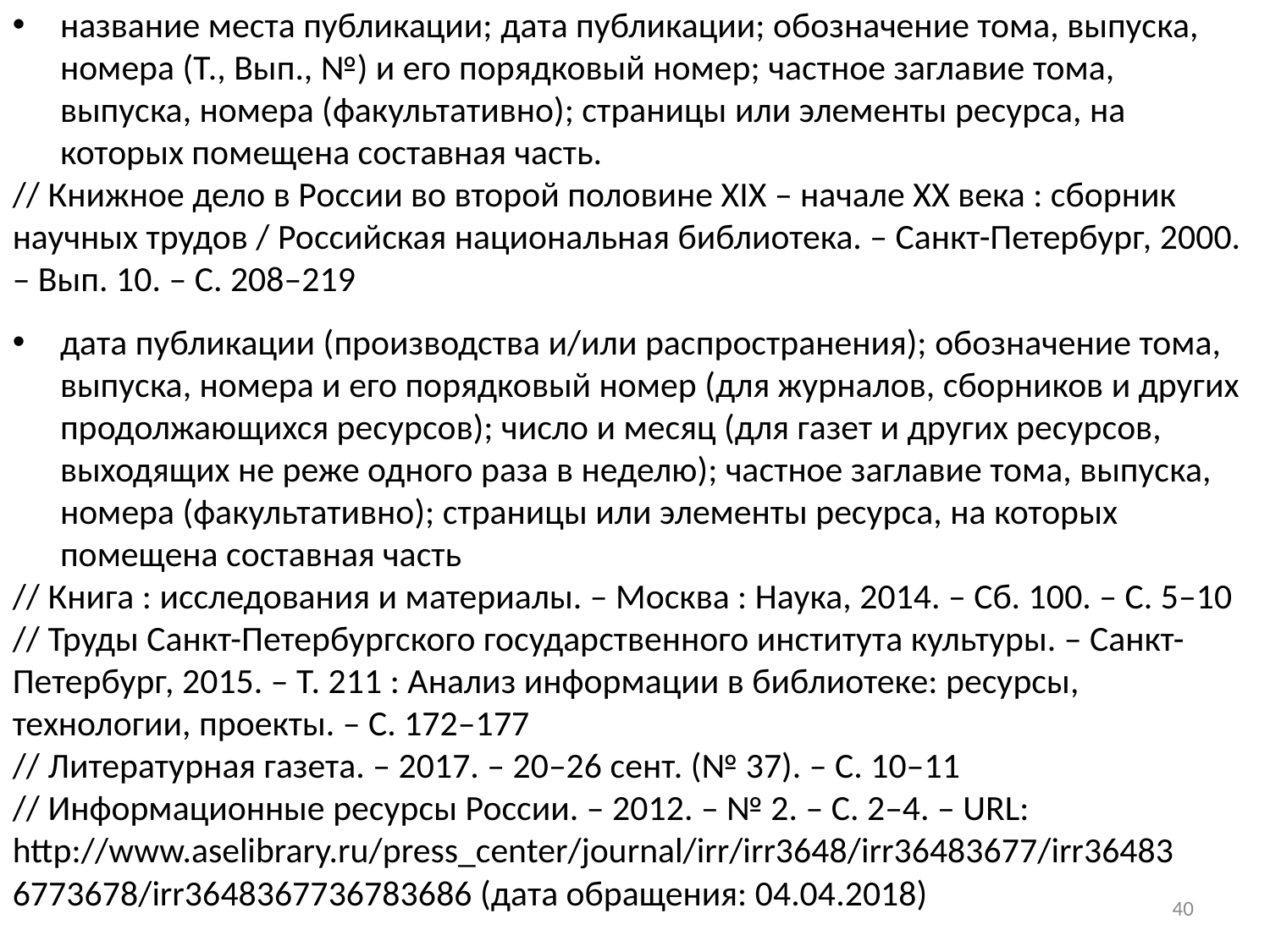

название места публикации; дата публикации; обозначение тома, выпуска, номера (Т., Вып., №) и его порядковый номер; частное заглавие тома, выпуска, номера (факультативно); страницы или элементы ресурса, на которых помещена составная часть.
// Книжное дело в России во второй половине XIX – начале ХХ века : сборник научных трудов / Российская национальная библиотека. – Санкт-Петербург, 2000. – Вып. 10. – С. 208–219
дата публикации (производства и/или распространения); обозначение тома, выпуска, номера и его порядковый номер (для журналов, сборников и других продолжающихся ресурсов); число и месяц (для газет и других ресурсов, выходящих не реже одного раза в неделю); частное заглавие тома, выпуска, номера (факультативно); страницы или элементы ресурса, на которых помещена составная часть
// Книга : исследования и материалы. – Москва : Наука, 2014. – Сб. 100. – С. 5–10
// Труды Санкт-Петербургского государственного института культуры. – Санкт-Петербург, 2015. – Т. 211 : Анализ информации в библиотеке: ресурсы, технологии, проекты. – С. 172–177
// Литературная газета. – 2017. – 20–26 сент. (№ 37). – С. 10–11
// Информационные ресурсы России. – 2012. – № 2. – С. 2–4. – URL:
http://www.aselibrary.ru/press_center/journal/irr/irr3648/irr36483677/irr36483
6773678/irr3648367736783686 (дата обращения: 04.04.2018)
40